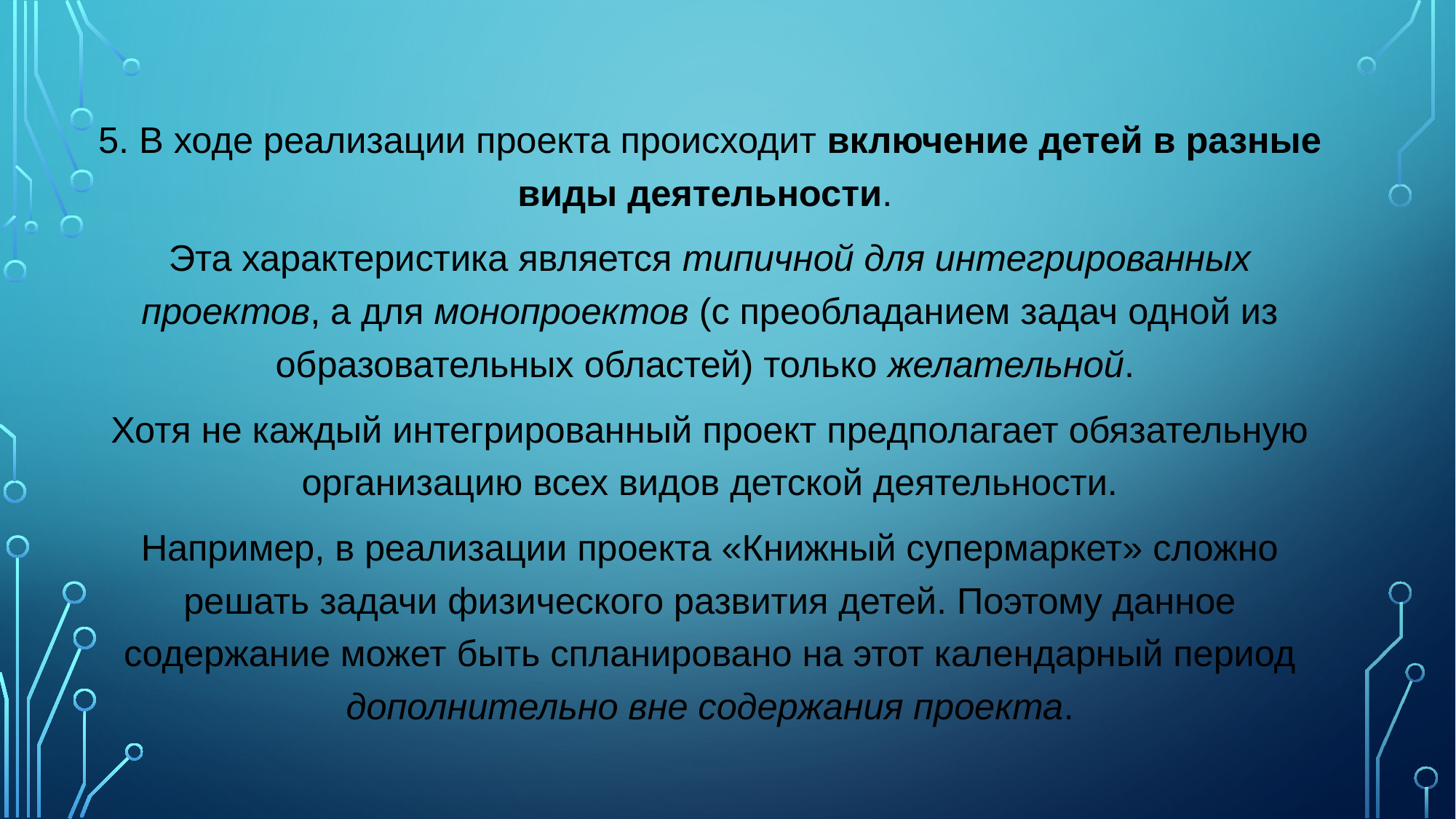

5. В ходе реализации проекта происходит включение детей в разные виды деятельности.
Эта характеристика является типичной для интегрированных проектов, а для монопроектов (с преобладанием задач одной из образовательных областей) только желательной.
Хотя не каждый интегрированный проект предполагает обязательную организацию всех видов детской деятельности.
Например, в реализации проекта «Книжный супермаркет» сложно решать задачи физического развития детей. Поэтому данное содержание может быть спланировано на этот календарный период дополнительно вне содержания проекта.